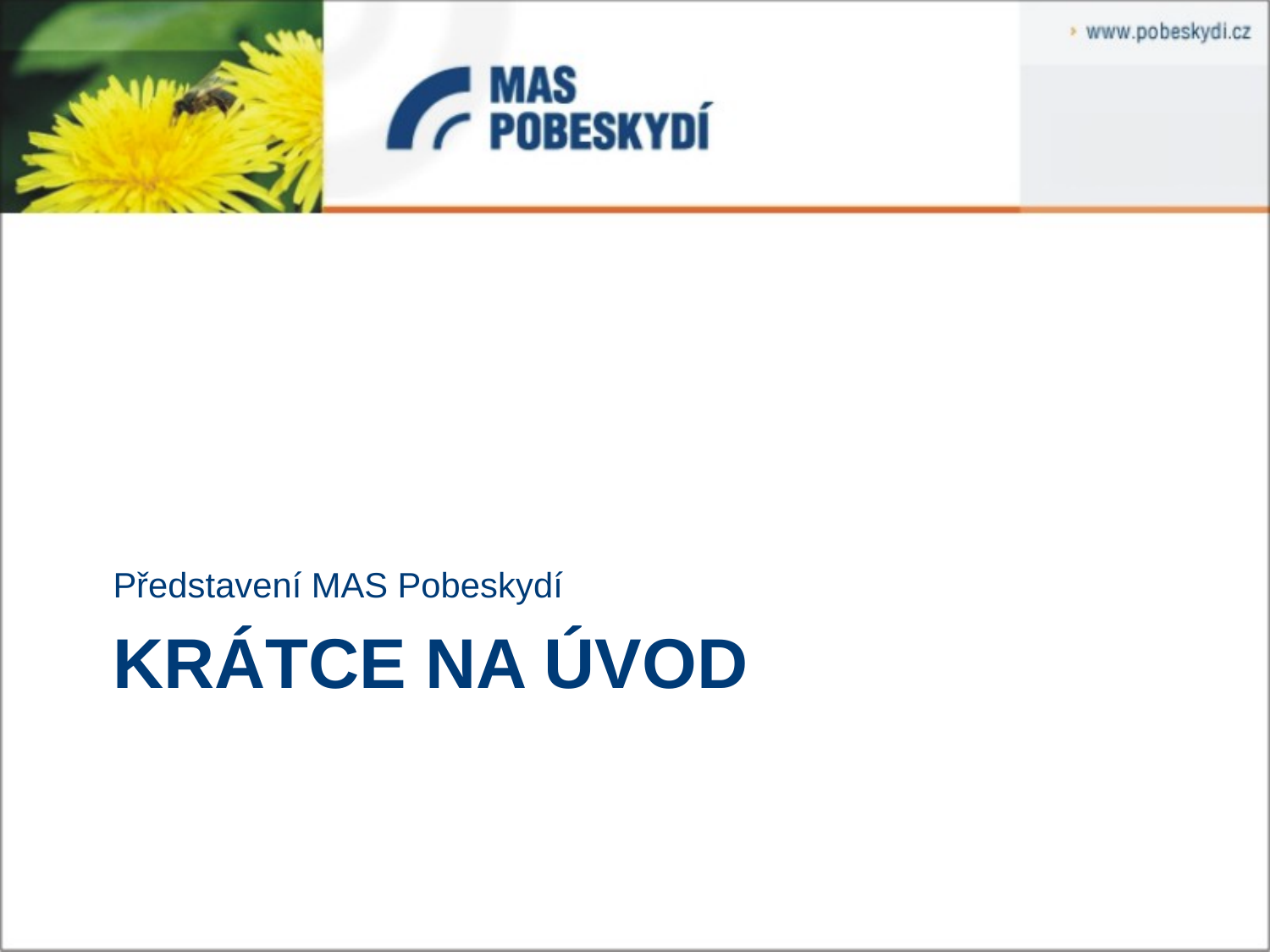

Představení MAS Pobeskydí
# Krátce na úvod